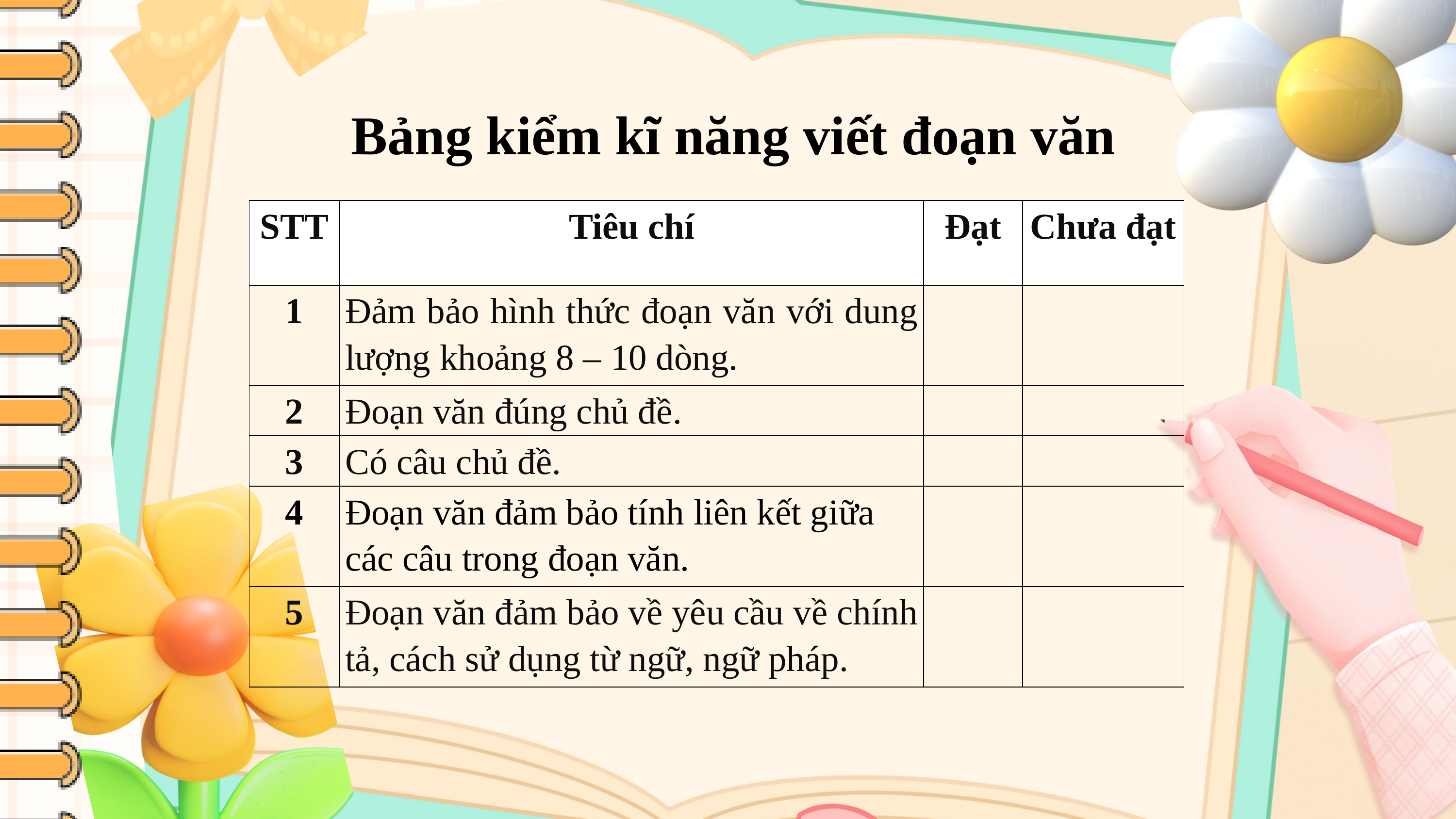

Bảng kiểm kĩ năng viết đoạn văn
| STT | Tiêu chí | Đạt | Chưa đạt |
| --- | --- | --- | --- |
| 1 | Đảm bảo hình thức đoạn văn với dung lượng khoảng 8 – 10 dòng. |  |  |
| 2 | Đoạn văn đúng chủ đề. |  |  |
| 3 | Có câu chủ đề. |  |  |
| 4 | Đoạn văn đảm bảo tính liên kết giữa các câu trong đoạn văn. |  |  |
| 5 | Đoạn văn đảm bảo về yêu cầu về chính tả, cách sử dụng từ ngữ, ngữ pháp. |  |  |